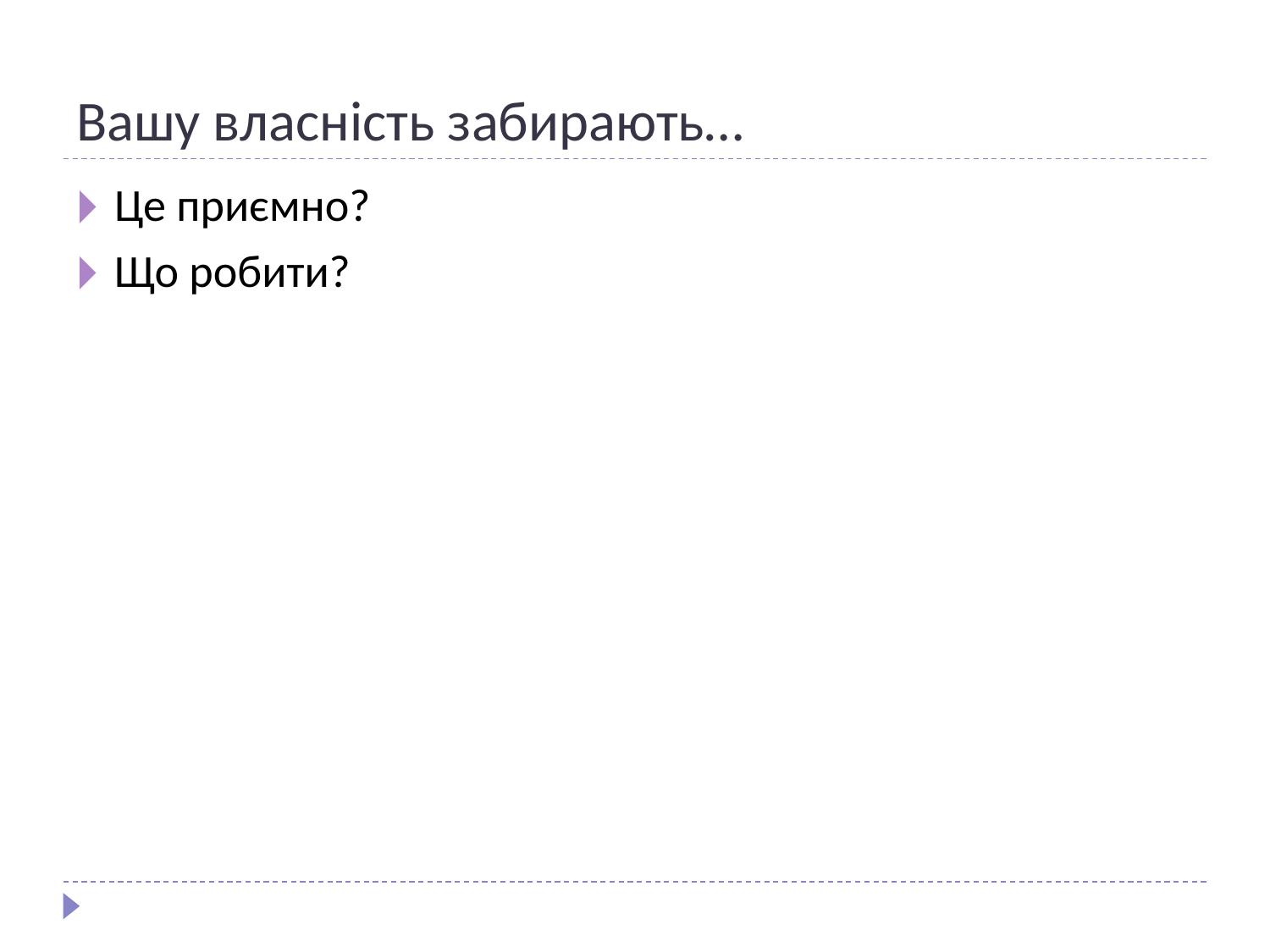

# Вашу власність забирають…
Це приємно?
Що робити?